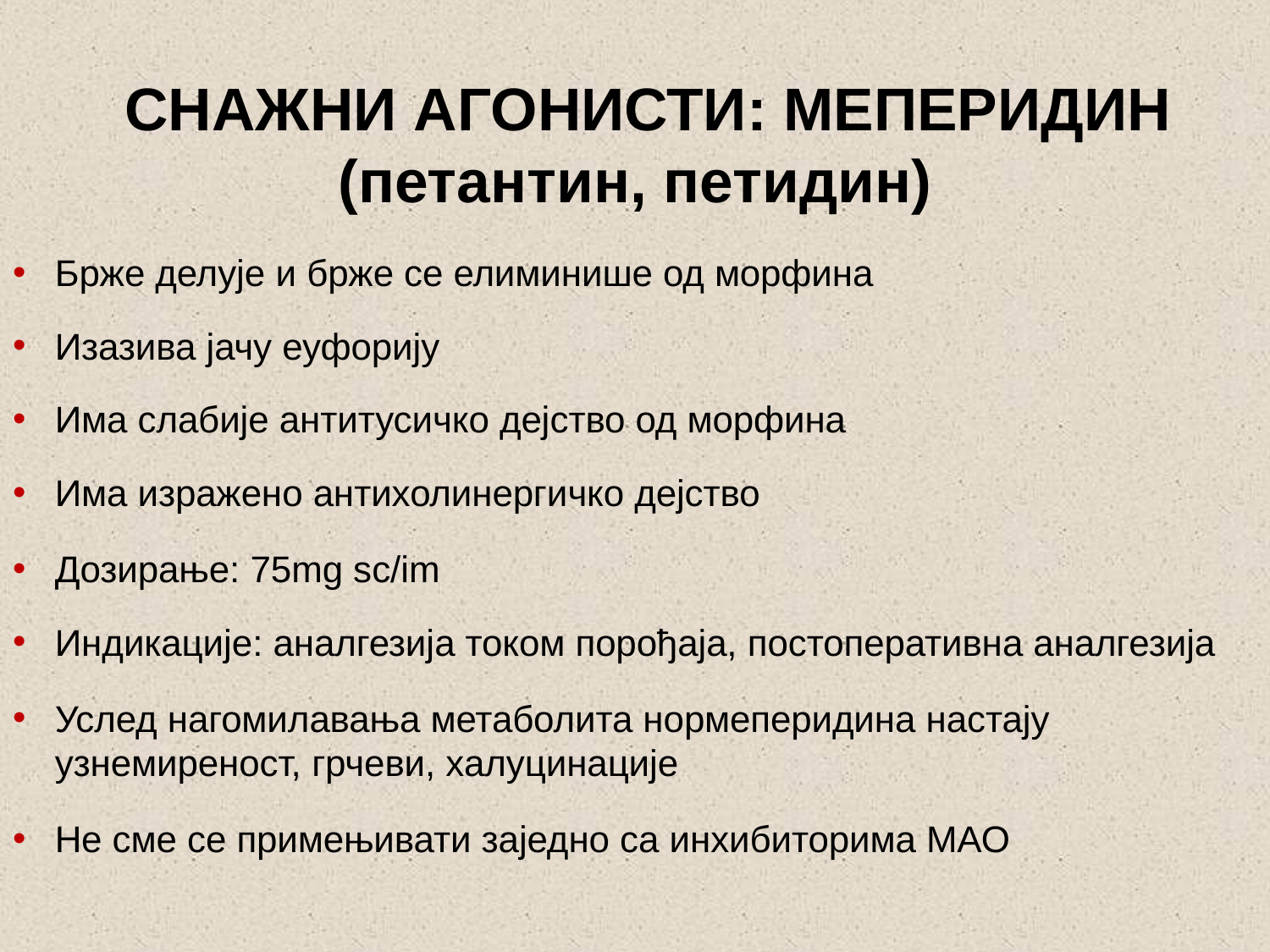

# СНАЖНИ АГОНИСТИ: МЕПЕРИДИН (петантин, петидин)
Брже делује и брже се елиминише од морфина

Изазива јачу еуфорију

Има слабије антитусичко дејство од морфина

Има изражено антихолинергичко дејство

Дозирање: 75mg sc/im

Индикације: аналгезија током порођаја, постоперативна аналгезија

Услед нагомилавања метаболита нормеперидина настају узнемиреност, грчеви, халуцинације

Не сме се примењивати заједно са инхибиторима МАО